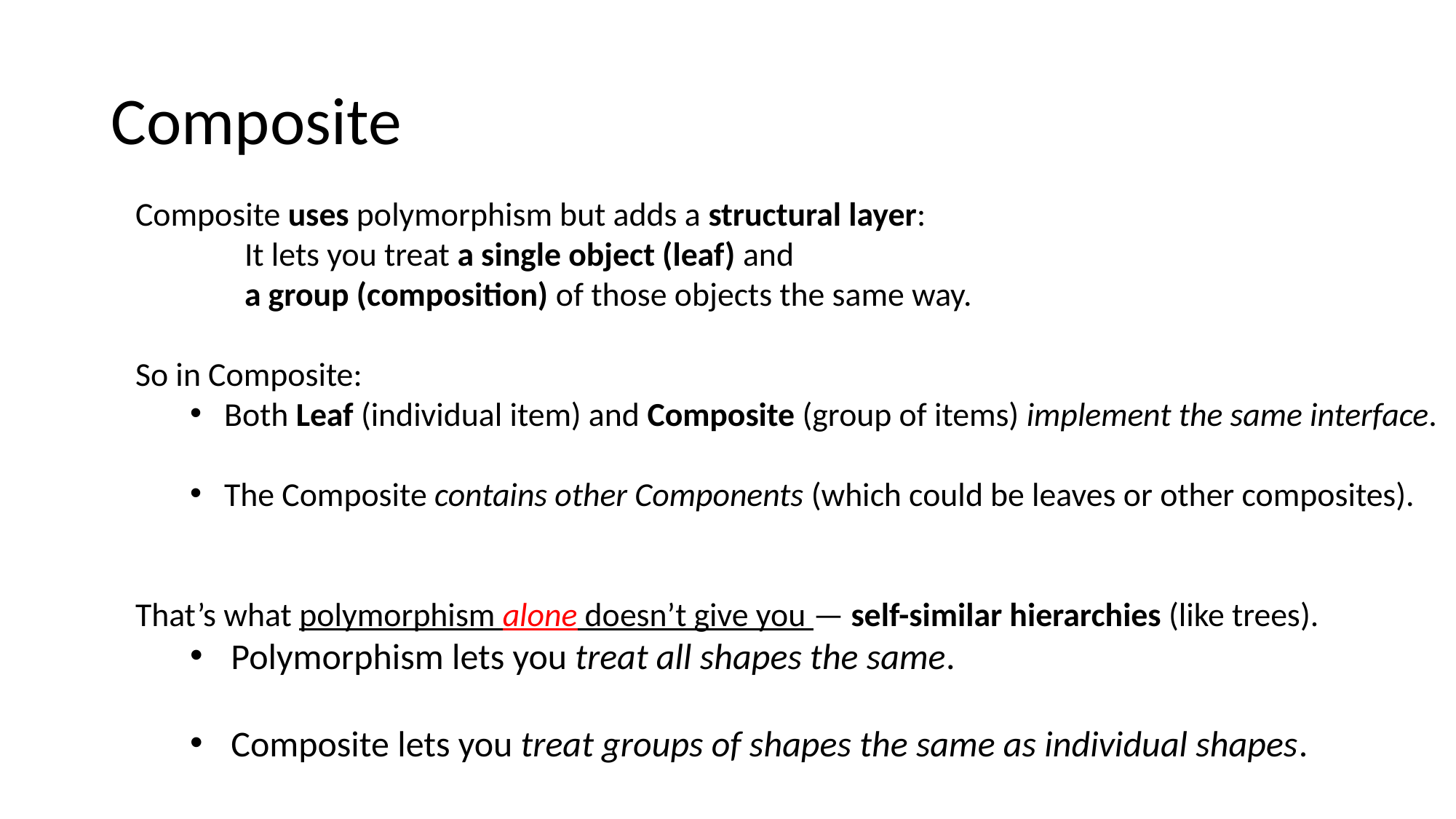

# Composite
Composite uses polymorphism but adds a structural layer:
	It lets you treat a single object (leaf) and
	a group (composition) of those objects the same way.

So in Composite:
Both Leaf (individual item) and Composite (group of items) implement the same interface.

The Composite contains other Components (which could be leaves or other composites).

That’s what polymorphism alone doesn’t give you — self-similar hierarchies (like trees).
Polymorphism lets you treat all shapes the same.

Composite lets you treat groups of shapes the same as individual shapes.